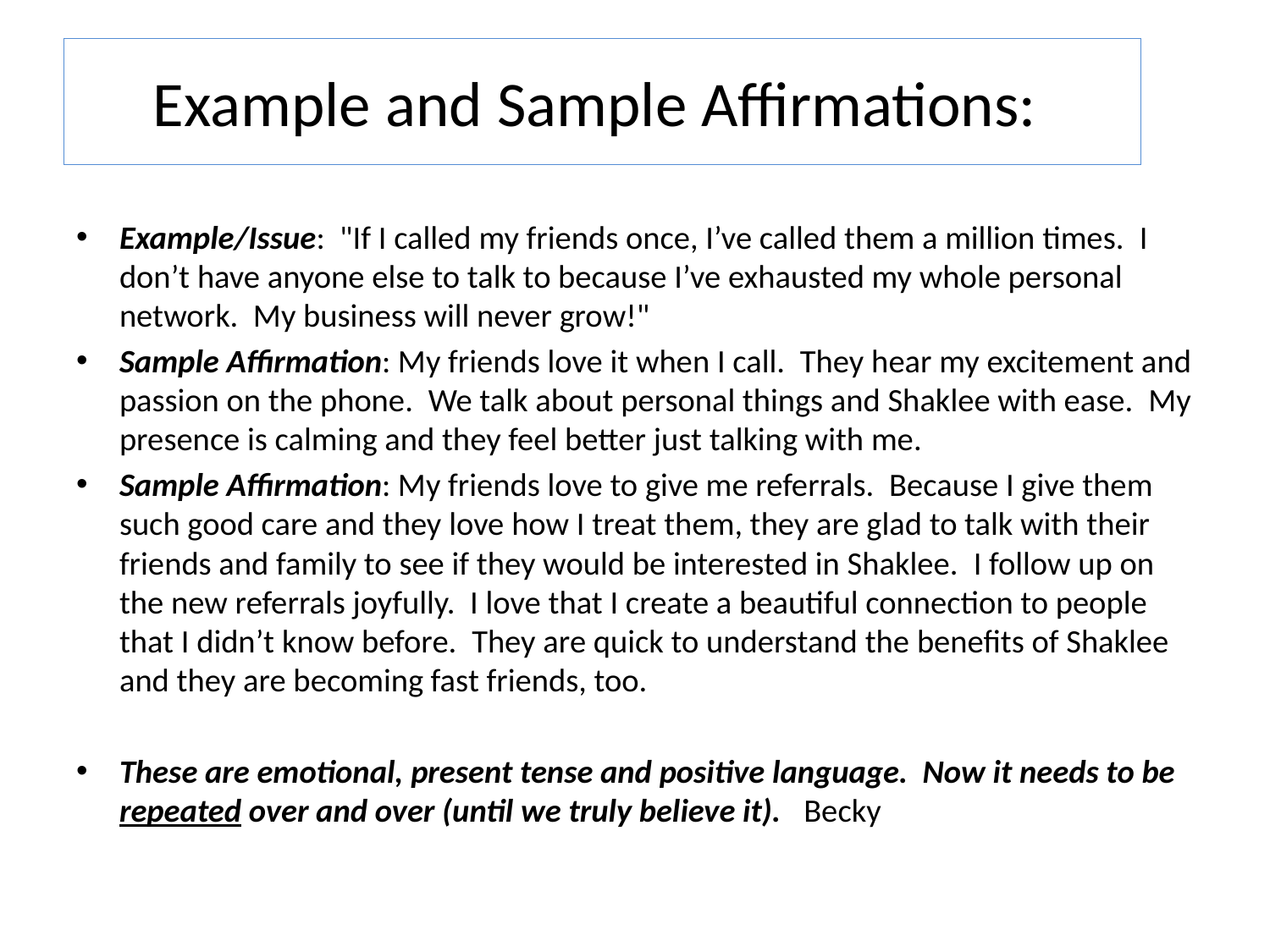

# Example and Sample Affirmations:

Example/Issue:  "If I called my friends once, I’ve called them a million times.  I don’t have anyone else to talk to because I’ve exhausted my whole personal network.  My business will never grow!"
Sample Affirmation: My friends love it when I call.  They hear my excitement and passion on the phone.  We talk about personal things and Shaklee with ease.  My presence is calming and they feel better just talking with me.
Sample Affirmation: My friends love to give me referrals.  Because I give them such good care and they love how I treat them, they are glad to talk with their friends and family to see if they would be interested in Shaklee.  I follow up on the new referrals joyfully.  I love that I create a beautiful connection to people that I didn’t know before.  They are quick to understand the benefits of Shaklee and they are becoming fast friends, too.

These are emotional, present tense and positive language.  Now it needs to be repeated over and over (until we truly believe it).	Becky